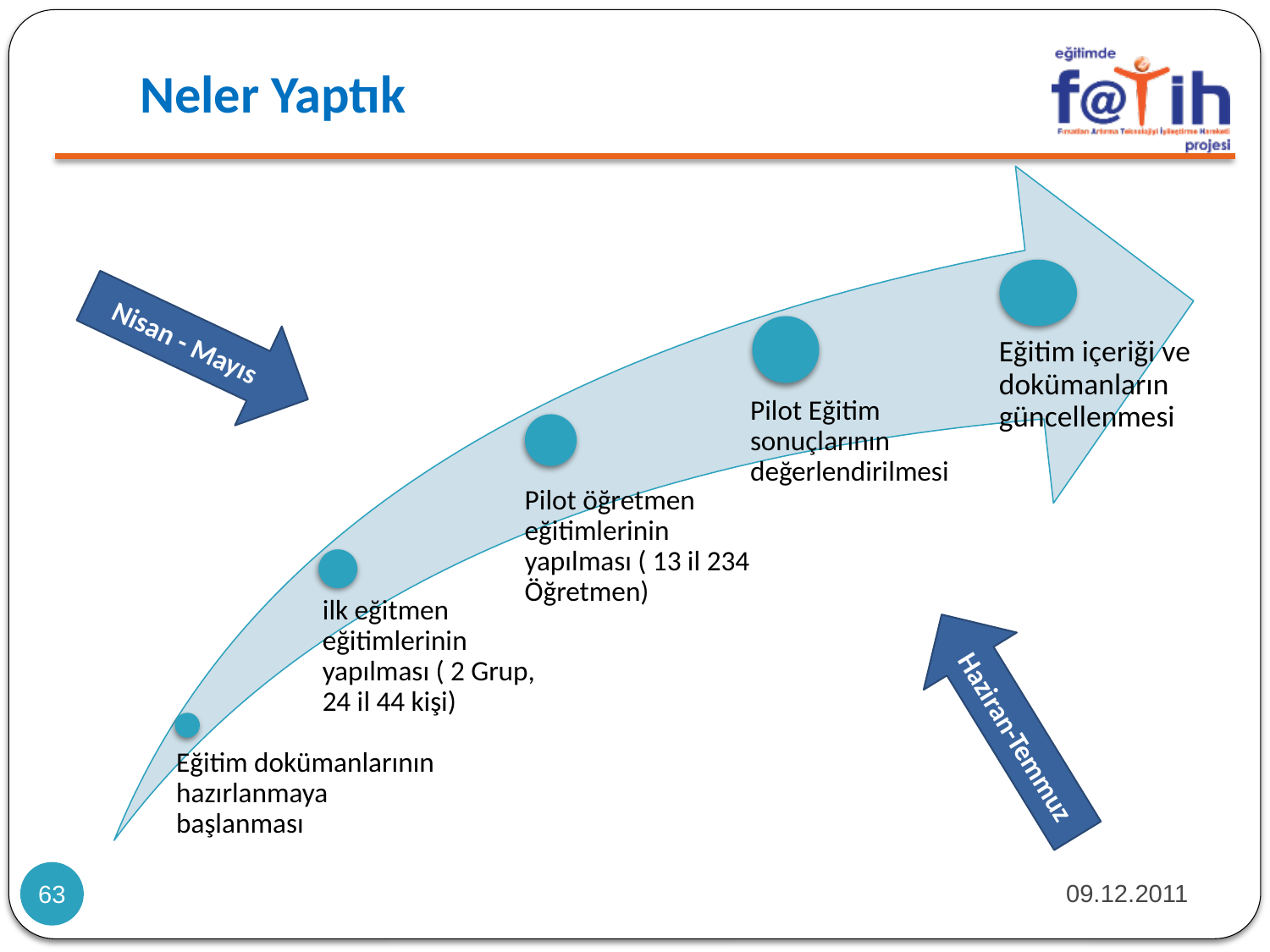

# Neler Yaptık
Eğitim içeriği ve dokümanların güncellenmesi
Eğitim dokümanlarının hazırlanmaya başlanması
ilk eğitmen eğitimlerinin yapılması ( 2 Grup, 24 il 44 kişi)
Pilot öğretmen eğitimlerinin yapılması ( 13 il 234 Öğretmen)
Pilot Eğitim sonuçlarının değerlendirilmesi
Nisan - Mayıs
Haziran-Temmuz
09.12.2011
63